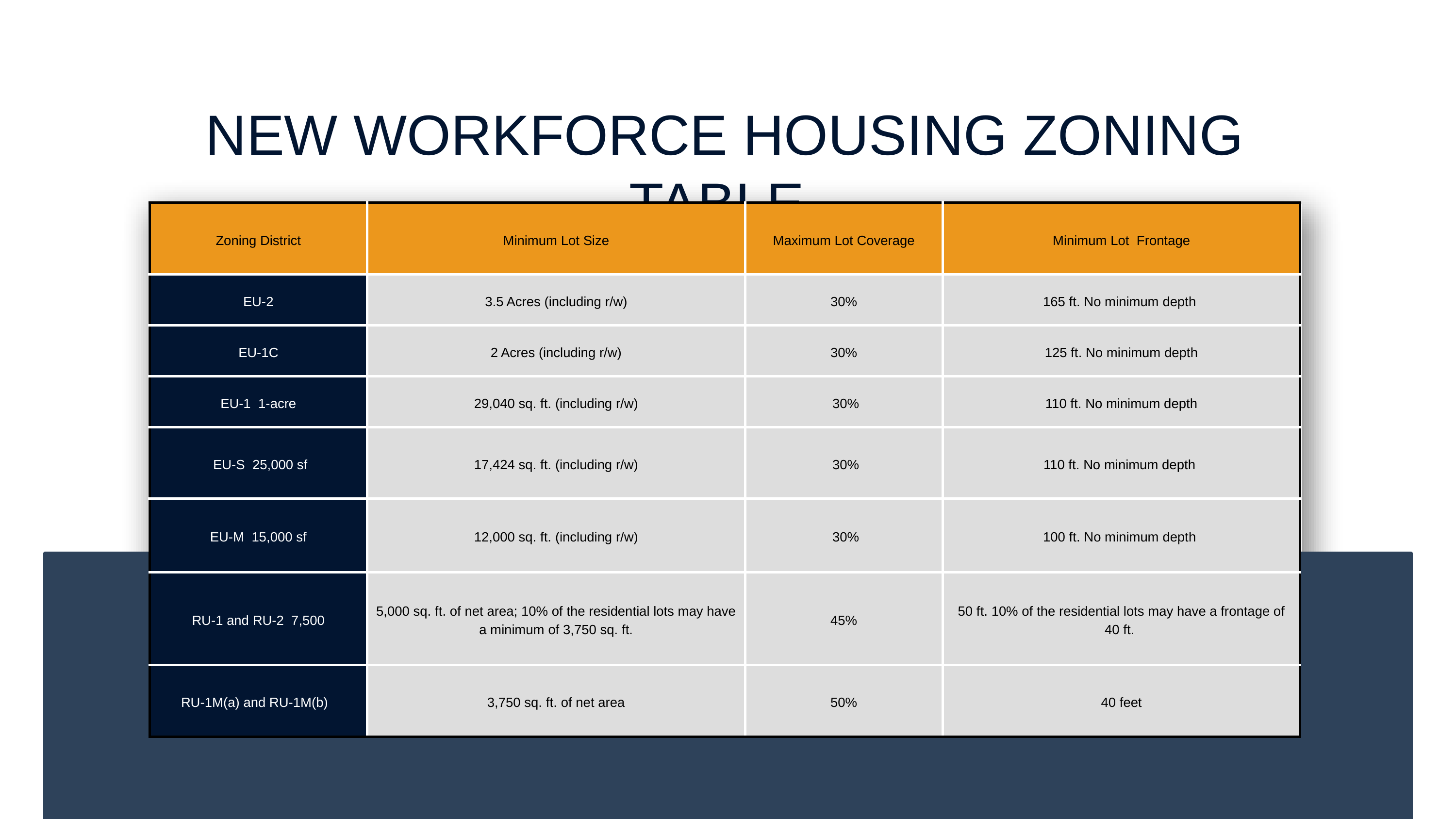

NEW WORKFORCE HOUSING ZONING TABLE

| Zoning District | Minimum Lot Size | Maximum Lot Coverage | Minimum Lot Frontage |
| --- | --- | --- | --- |
| EU-2 | 3.5 Acres (including r/w) | 30% | 165 ft. No minimum depth |
| EU-1C | 2 Acres (including r/w) | 30% | 125 ft. No minimum depth |
| EU-1  1-acre | 29,040 sq. ft. (including r/w) | 30% | 110 ft. No minimum depth |
| EU-S  25,000 sf | 17,424 sq. ft. (including r/w) | 30% | 110 ft. No minimum depth |
| EU-M  15,000 sf | 12,000 sq. ft. (including r/w) | 30% | 100 ft. No minimum depth |
| RU-1 and RU-2  7,500 | 5,000 sq. ft. of net area; 10% of the residential lots may have a minimum of 3,750 sq. ft. | 45% | 50 ft. 10% of the residential lots may have a frontage of 40 ft. |
| RU-1M(a) and RU-1M(b) | 3,750 sq. ft. of net area | 50% | 40 feet |